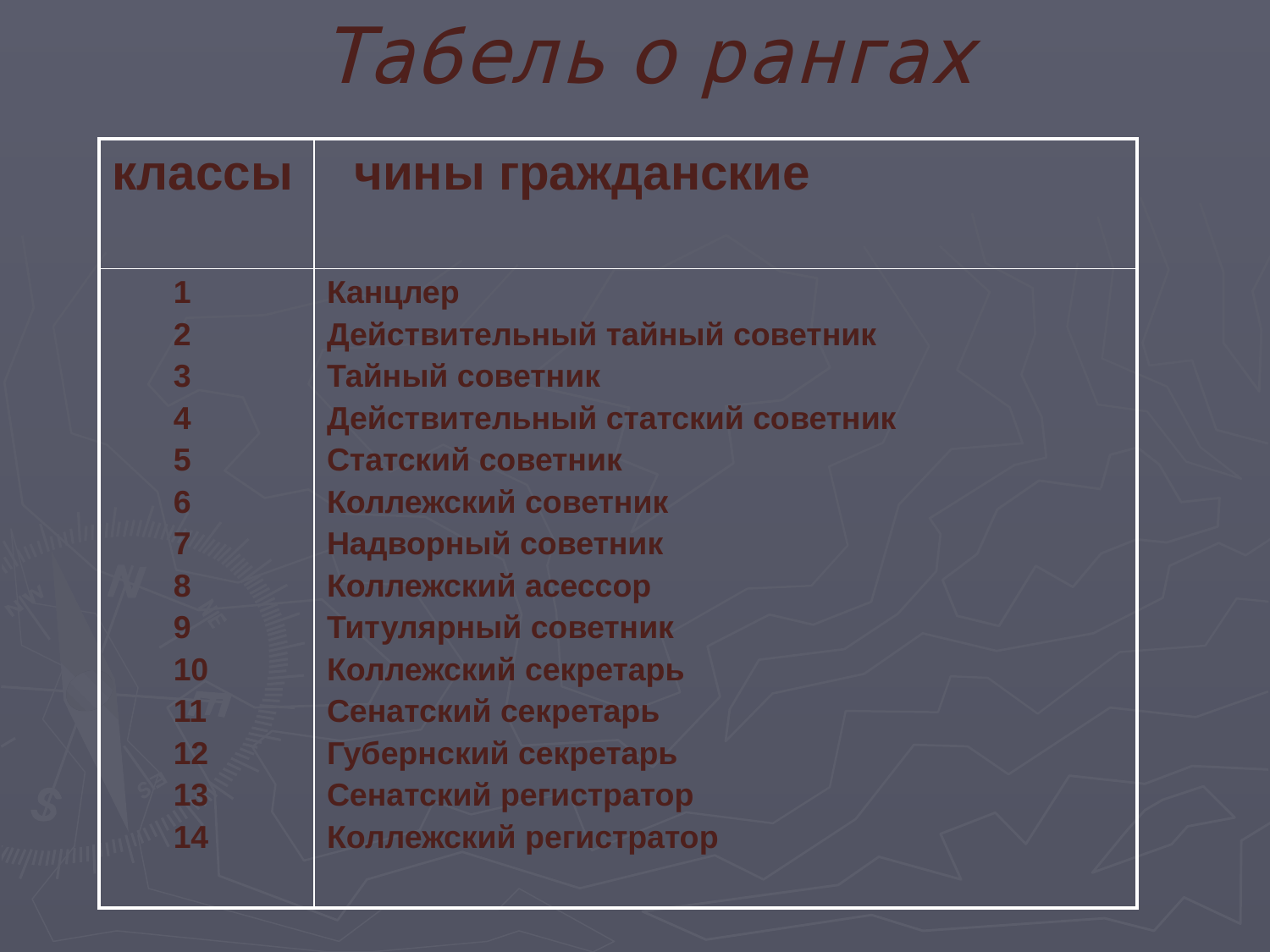

Табель о рангах
| классы | чины гражданские |
| --- | --- |
| 1 2 3 4 5 6 7 8 9 10 11 12 13 14 | Канцлер Действительный тайный советник Тайный советник Действительный статский советник Статский советник Коллежский советник Надворный советник Коллежский асессор Титулярный советник Коллежский секретарь Сенатский секретарь Губернский секретарь Сенатский регистратор Коллежский регистратор |